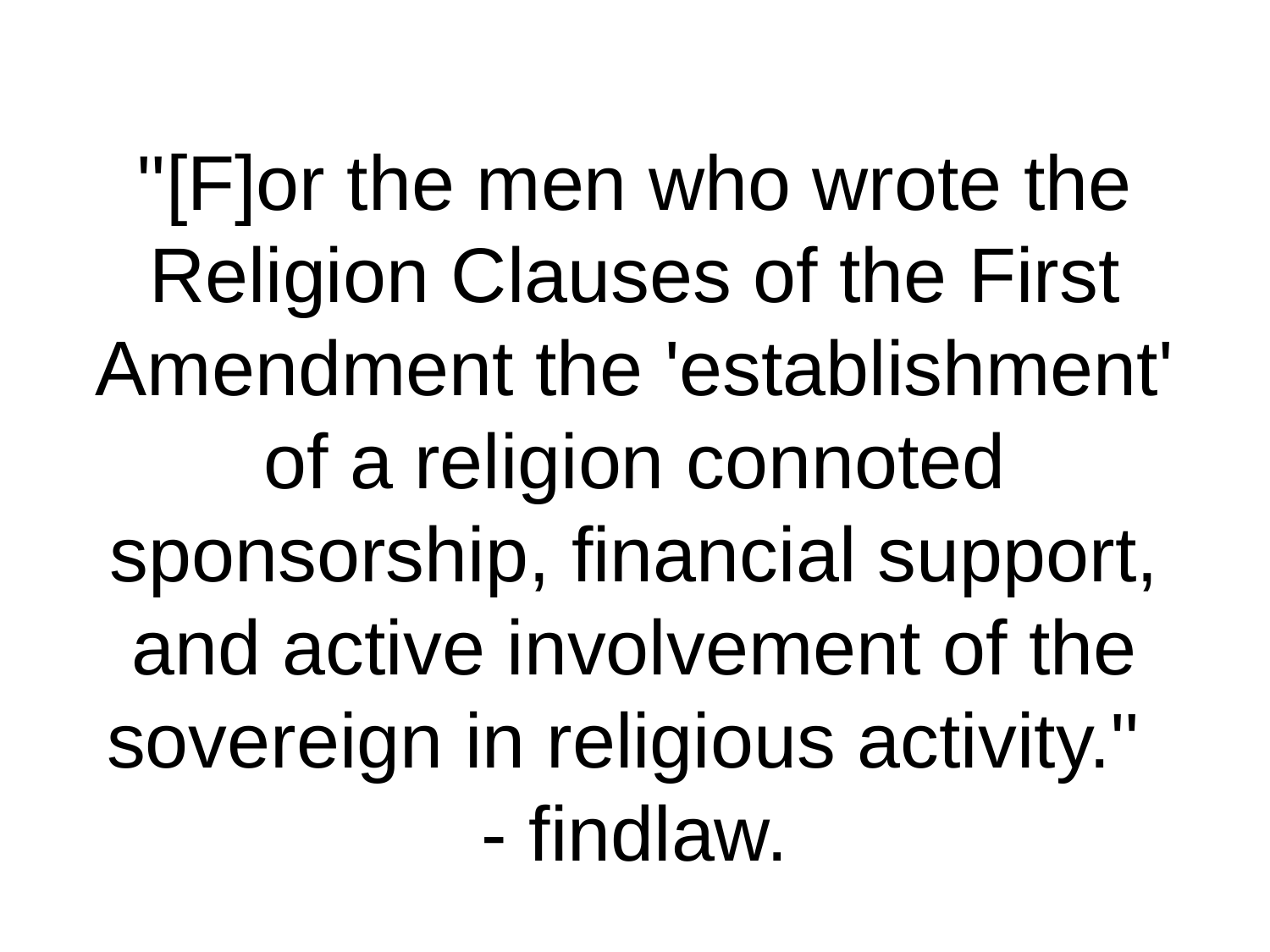

# ''[F]or the men who wrote the Religion Clauses of the First Amendment the 'establishment' of a religion connoted sponsorship, financial support, and active involvement of the sovereign in religious activity.'' - findlaw.